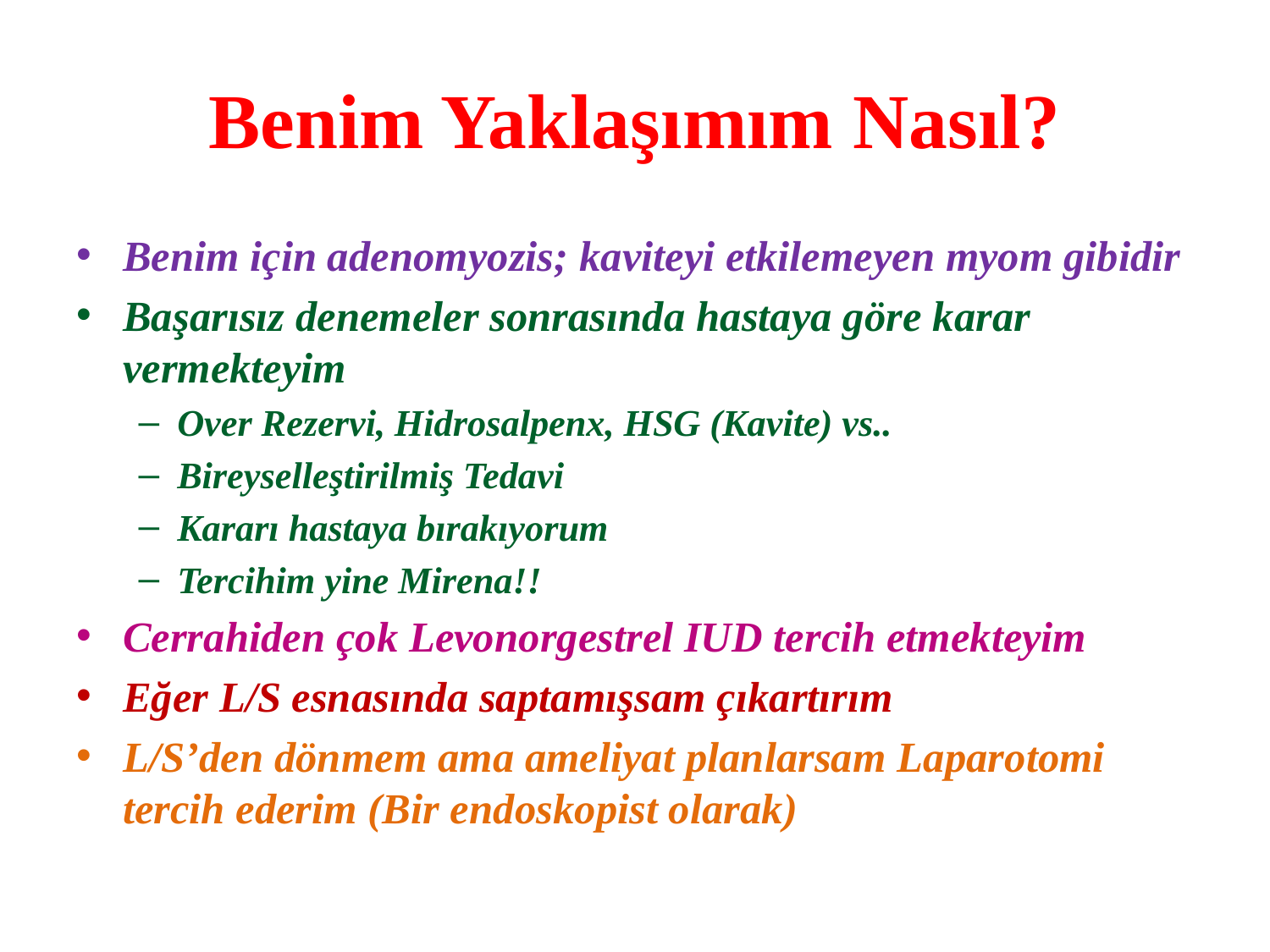

# Benim Yaklaşımım Nasıl?
Benim için adenomyozis; kaviteyi etkilemeyen myom gibidir
Başarısız denemeler sonrasında hastaya göre karar vermekteyim
Over Rezervi, Hidrosalpenx, HSG (Kavite) vs..
Bireyselleştirilmiş Tedavi
Kararı hastaya bırakıyorum
Tercihim yine Mirena!!
Cerrahiden çok Levonorgestrel IUD tercih etmekteyim
Eğer L/S esnasında saptamışsam çıkartırım
L/S’den dönmem ama ameliyat planlarsam Laparotomi tercih ederim (Bir endoskopist olarak)